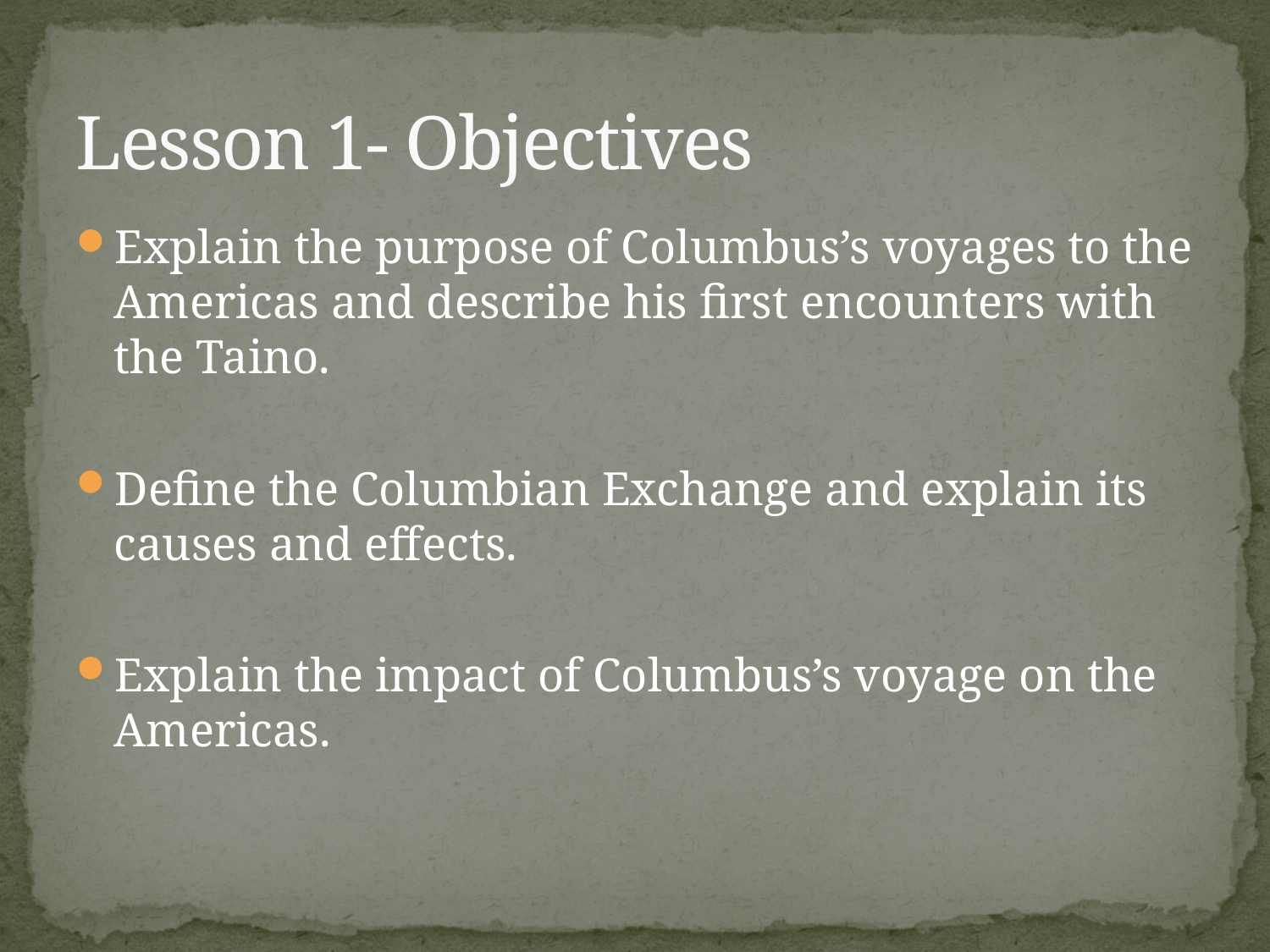

# Lesson 1- Objectives
Explain the purpose of Columbus’s voyages to the Americas and describe his first encounters with the Taino.

Define the Columbian Exchange and explain its causes and effects.

Explain the impact of Columbus’s voyage on the Americas.